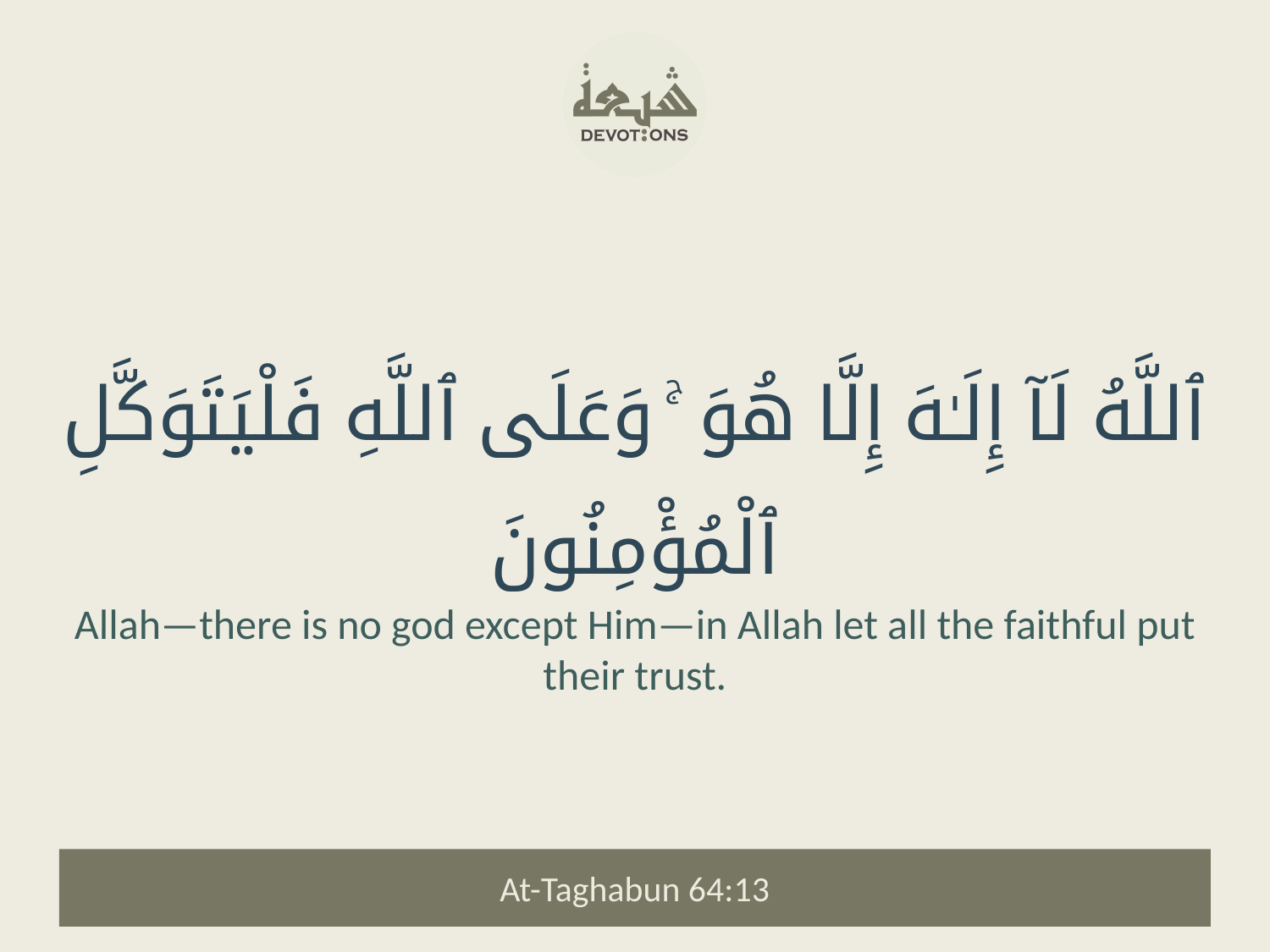

ٱللَّهُ لَآ إِلَـٰهَ إِلَّا هُوَ ۚ وَعَلَى ٱللَّهِ فَلْيَتَوَكَّلِ ٱلْمُؤْمِنُونَ
Allah—there is no god except Him—in Allah let all the faithful put their trust.
At-Taghabun 64:13